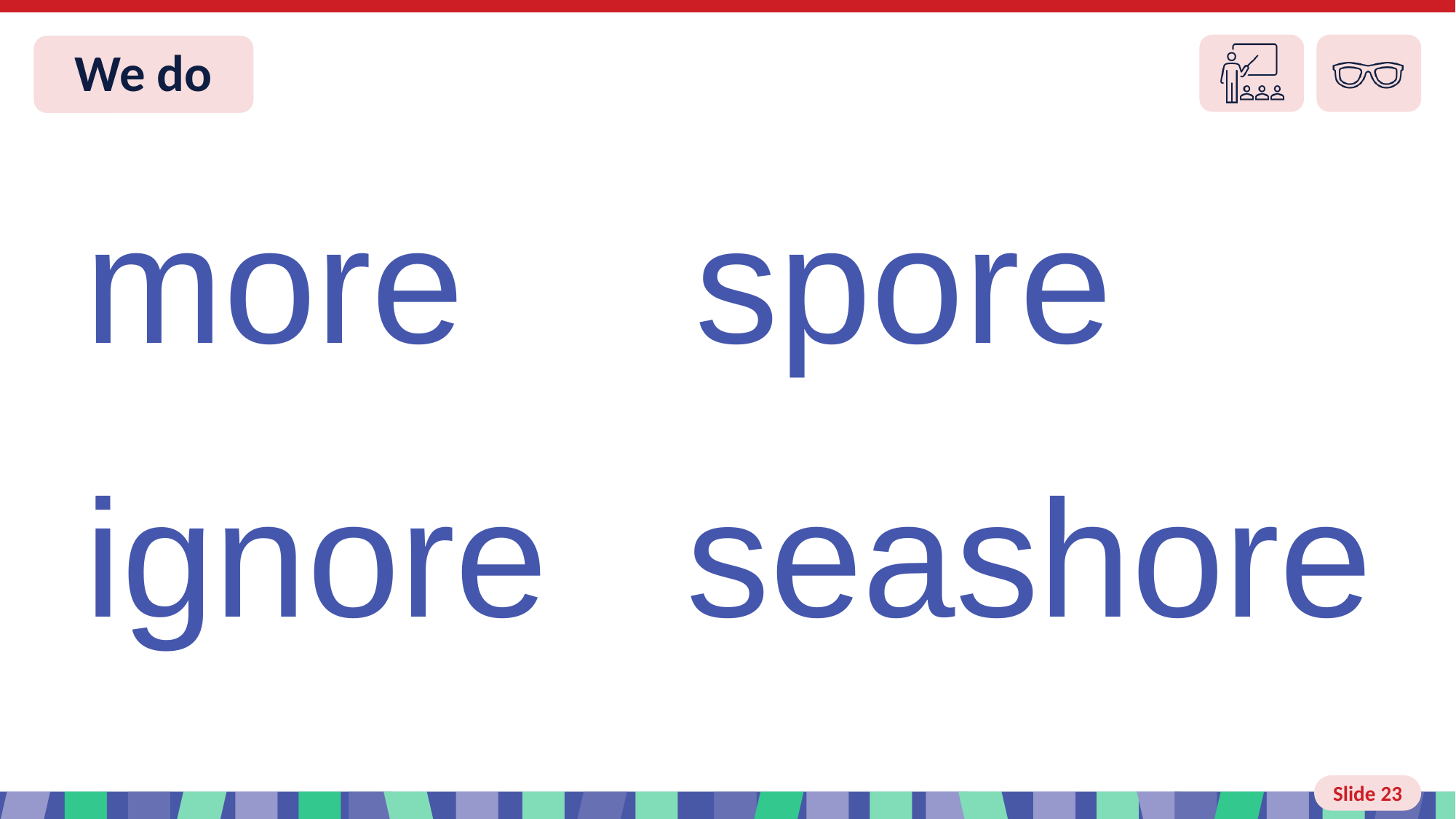

Slide 23 We do
more     spore
ignore   seashore